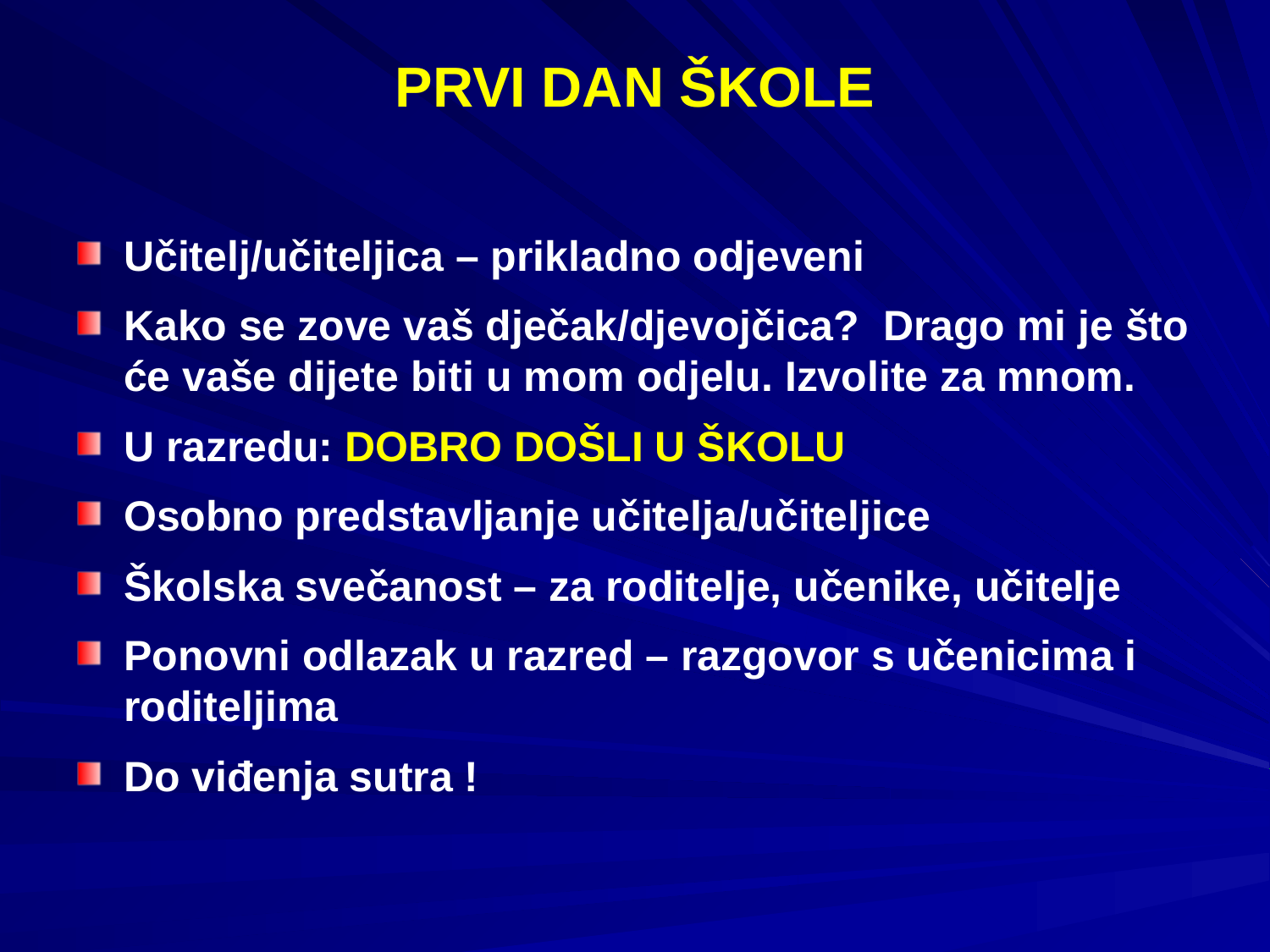

# PRVI DAN ŠKOLE
Učitelj/učiteljica – prikladno odjeveni
Kako se zove vaš dječak/djevojčica?  Drago mi je što će vaše dijete biti u mom odjelu. Izvolite za mnom.
U razredu: DOBRO DOŠLI U ŠKOLU
Osobno predstavljanje učitelja/učiteljice
Školska svečanost – za roditelje, učenike, učitelje
Ponovni odlazak u razred – razgovor s učenicima i roditeljima
Do viđenja sutra !